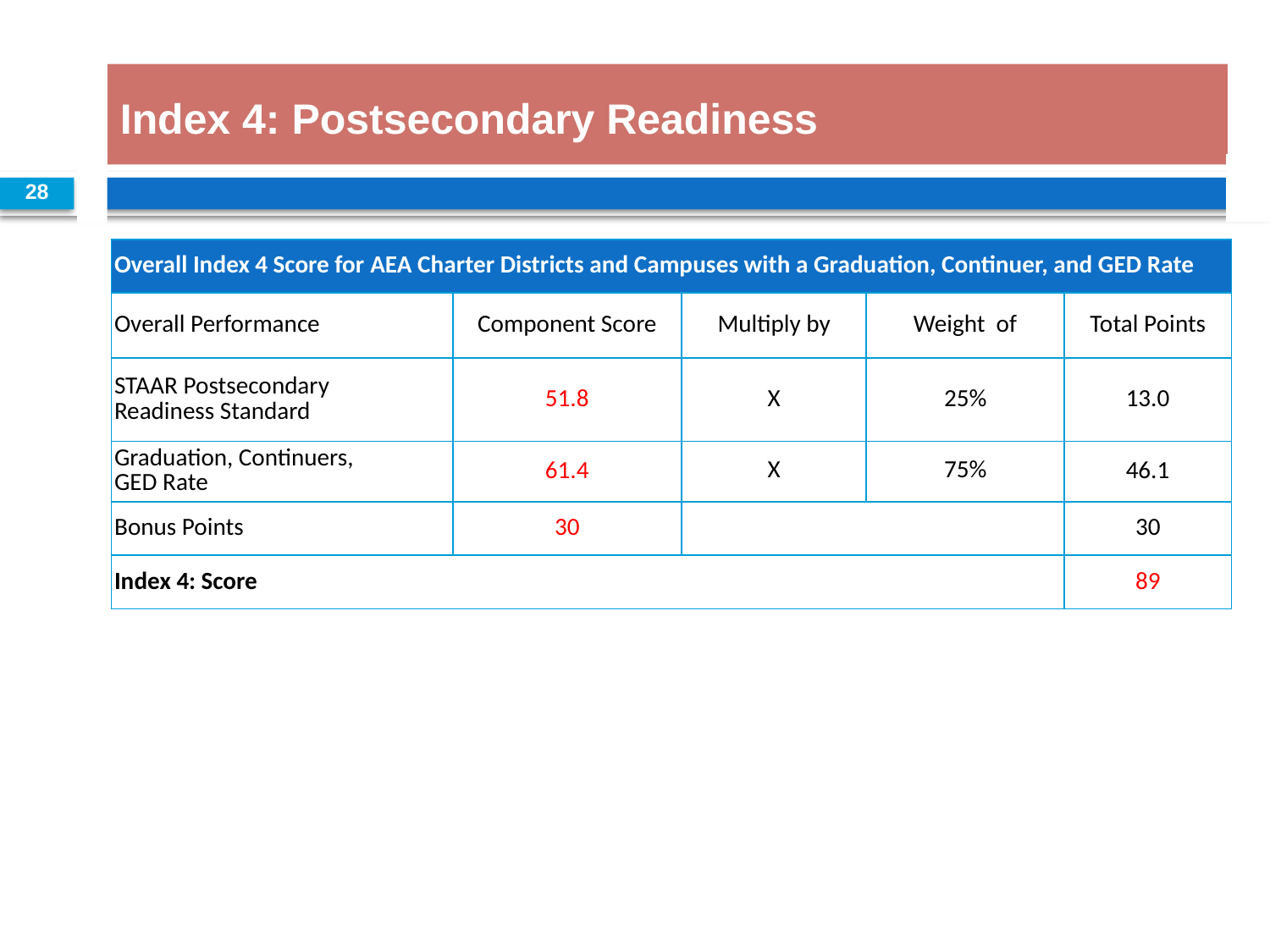

# Index 4: Postsecondary Readiness

28
| Overall Index 4 Score for AEA Charter Districts and Campuses with a Graduation, Continuer, and GED Rate |  |  |  |  |
| --- | --- | --- | --- | --- |
| Overall Performance | Component Score | Multiply by | Weight of | Total Points |
| STAAR Postsecondary Readiness Standard | 51.8 | X | 25% | 13.0 |
| Graduation, Continuers, GED Rate | 61.4 | X | 75% | 46.1 |
| Bonus Points | 30 |  |  | 30 |
| Index 4: Score |  |  |  | 89 |